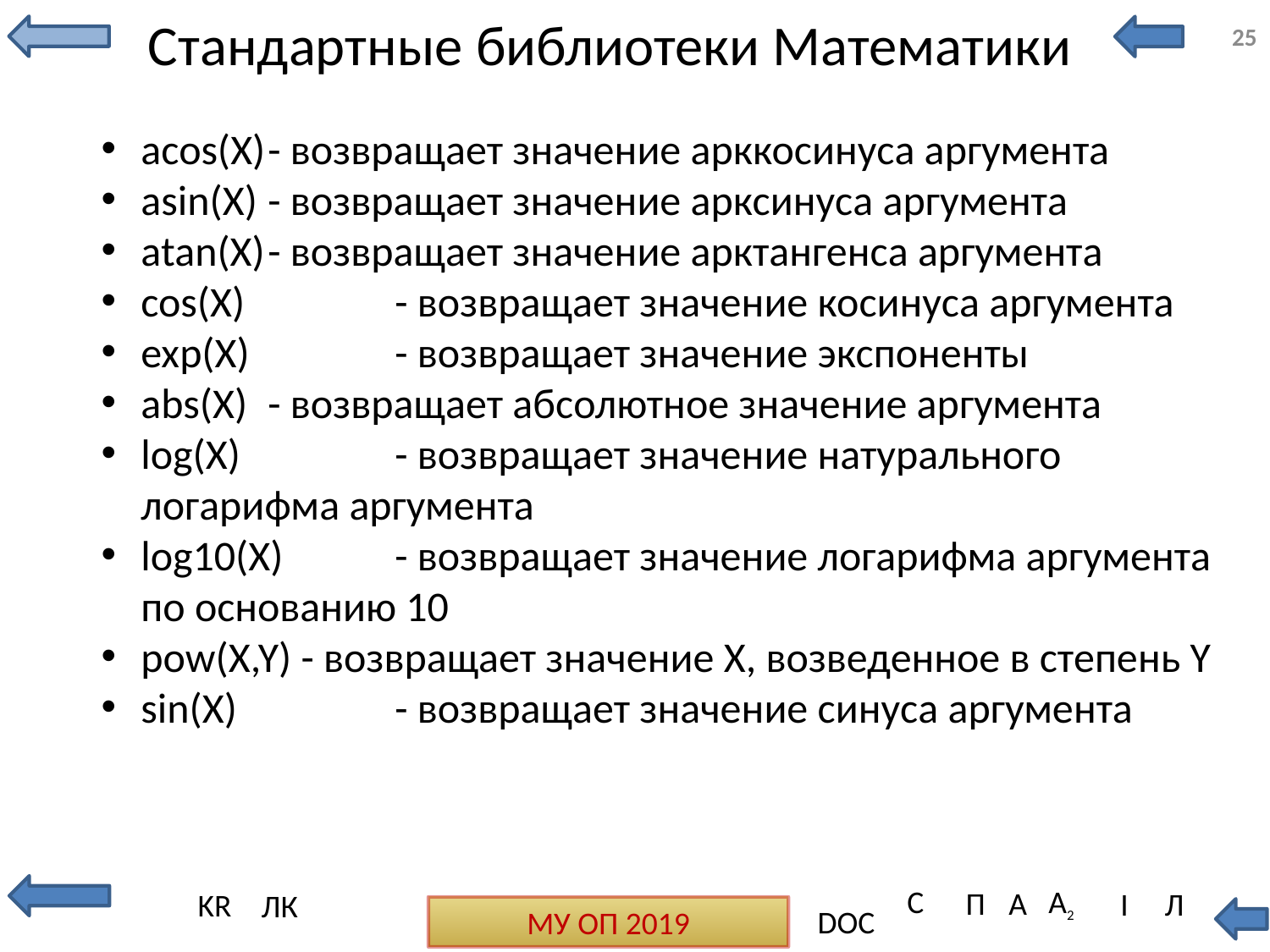

# Стандартные библиотеки Математики
25

acos(X)	- возвращает значение арккосинуса аргумента
asin(X)	- возвращает значение арксинуса аргумента
atan(X)	- возвращает значение арктангенса аргумента
cos(X)		- возвращает значение косинуса аргумента
exp(X)		- возвращает значение экспоненты
abs(X)	- возвращает абсолютное значение аргумента
log(X)		- возвращает значение натурального логарифма аргумента
log10(X) 	- возвращает значение логарифма аргумента по основанию 10
pow(X,Y) - возвращает значение Х, возведенное в степень Y
sin(X)		- возвращает значение синуса аргумента